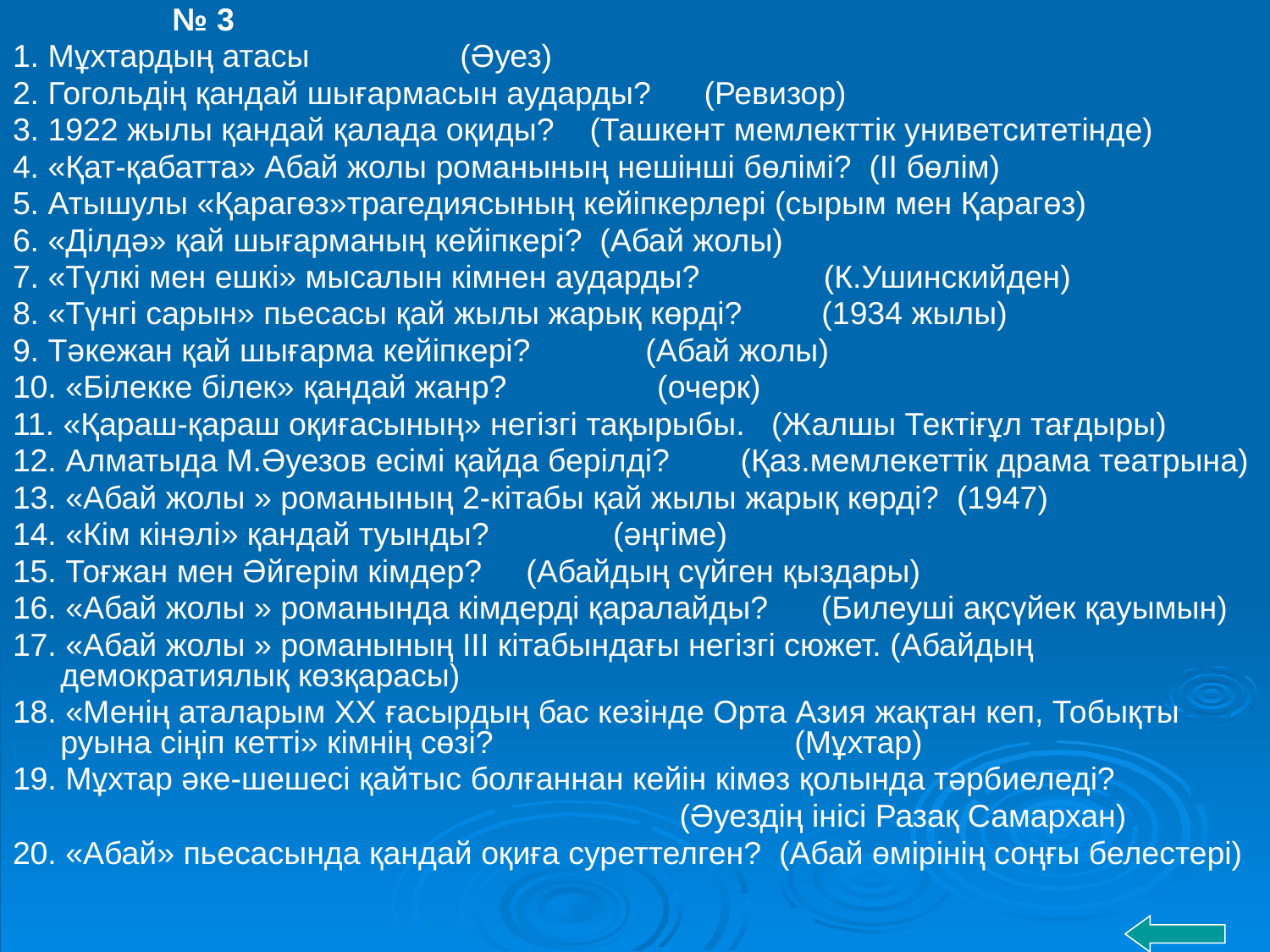

№ 3
1. Мұхтардың атасы                 (Әуез)
2. Гогольдің қандай шығармасын аударды?      (Ревизор)
3. 1922 жылы қандай қалада оқиды?    (Ташкент мемлекттік униветситетінде)
4. «Қат-қабатта» Абай жолы романының нешінші бөлімі?  (ІІ бөлім)
5. Атышулы «Қарагөз»трагедиясының кейіпкерлері (сырым мен Қарагөз)
6. «Ділдә» қай шығарманың кейіпкері?  (Абай жолы)
7. «Түлкі мен ешкі» мысалын кімнен аударды?              (К.Ушинскийден)
8. «Түнгі сарын» пьесасы қай жылы жарық көрді?         (1934 жылы)
9. Тәкежан қай шығарма кейіпкері?             (Абай жолы)
10. «Білекке білек» қандай жанр?                 (очерк)
11. «Қараш-қараш оқиғасының» негізгі тақырыбы.   (Жалшы Тектіғұл тағдыры)
12. Алматыда М.Әуезов есімі қайда берілді?        (Қаз.мемлекеттік драма театрына)
13. «Абай жолы » романының 2-кітабы қай жылы жарық көрді?  (1947)
14. «Кім кінәлі» қандай туынды?              (әңгіме)
15. Тоғжан мен Әйгерім кімдер?     (Абайдың сүйген қыздары)
16. «Абай жолы » романында кімдерді қаралайды?      (Билеуші ақсүйек қауымын)
17. «Абай жолы » романының ІІІ кітабындағы негізгі сюжет. (Абайдың демократиялық көзқарасы)
18. «Менің аталарым ХХ ғасырдың бас кезінде Орта Азия жақтан кеп, Тобықты руына сіңіп кетті» кімнің сөзі?                                  (Мұхтар)
19. Мұхтар әке-шешесі қайтыс болғаннан кейін кімөз қолында тәрбиеледі?
                                                                           (Әуездің інісі Разақ Самархан)
20. «Абай» пьесасында қандай оқиға суреттелген?  (Абай өмірінің соңғы белестері)